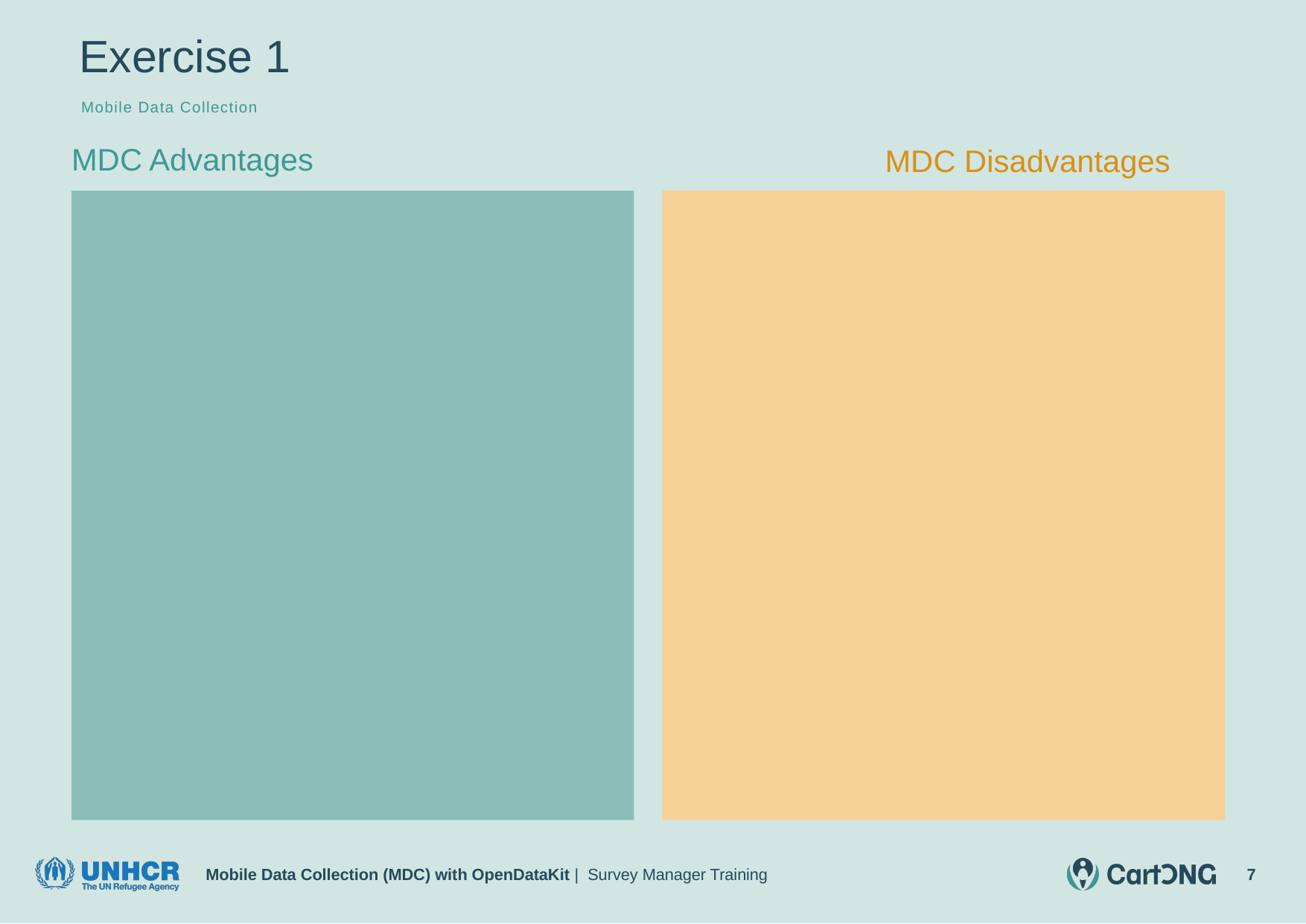

# Exercise 1
Mobile Data Collection
MDC Advantages
                                                                                               MDC Disadvantages

Mobile Data Collection (MDC) with OpenDataKit |  Survey Manager Training
7